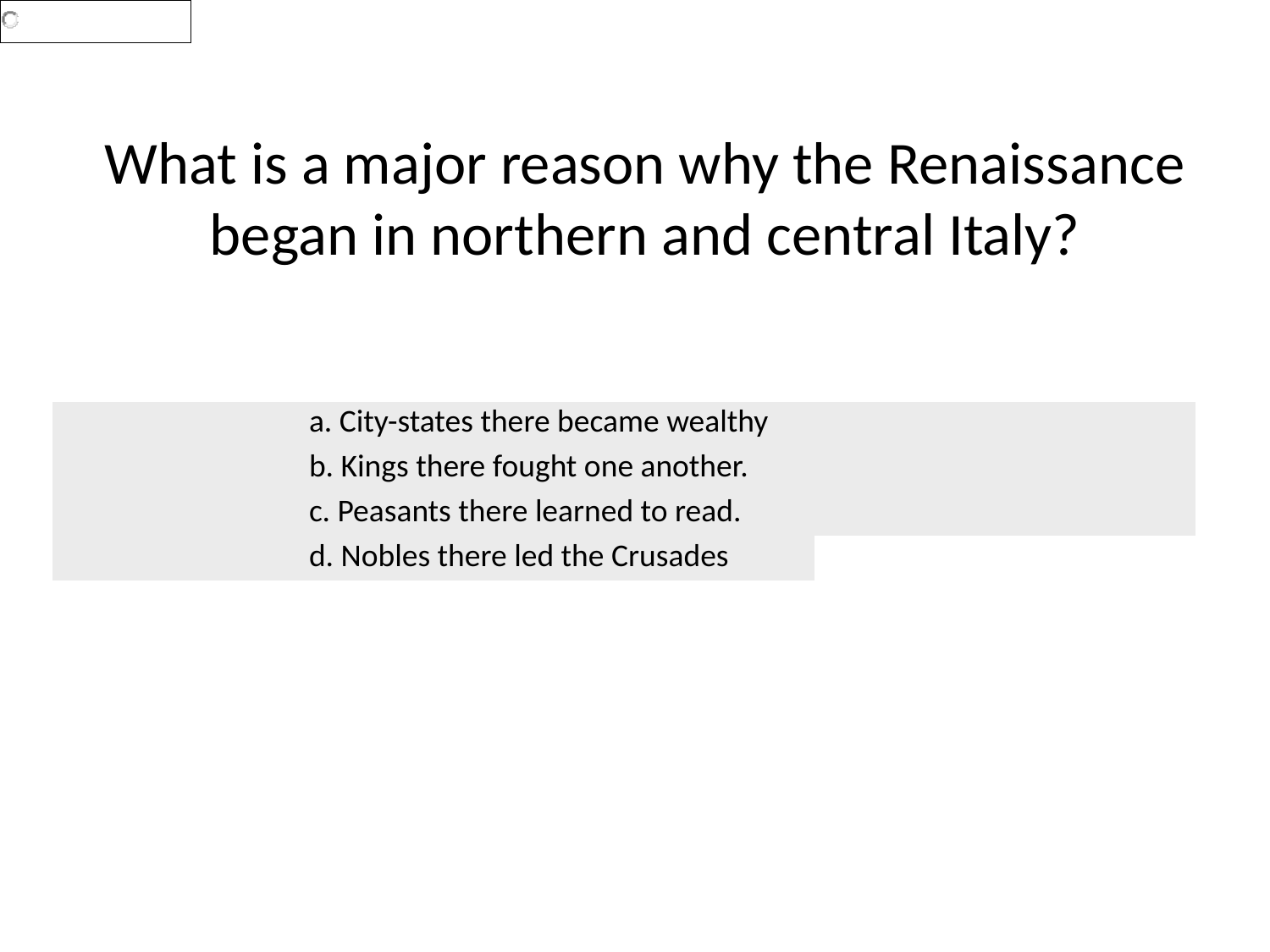

# What is a major reason why the Renaissance began in northern and central Italy?
|  | a. City-states there became wealthy |  |
| --- | --- | --- |
|  | b. Kings there fought one another. |  |
|  | c. Peasants there learned to read. |  |
|  | d. Nobles there led the Crusades |  |